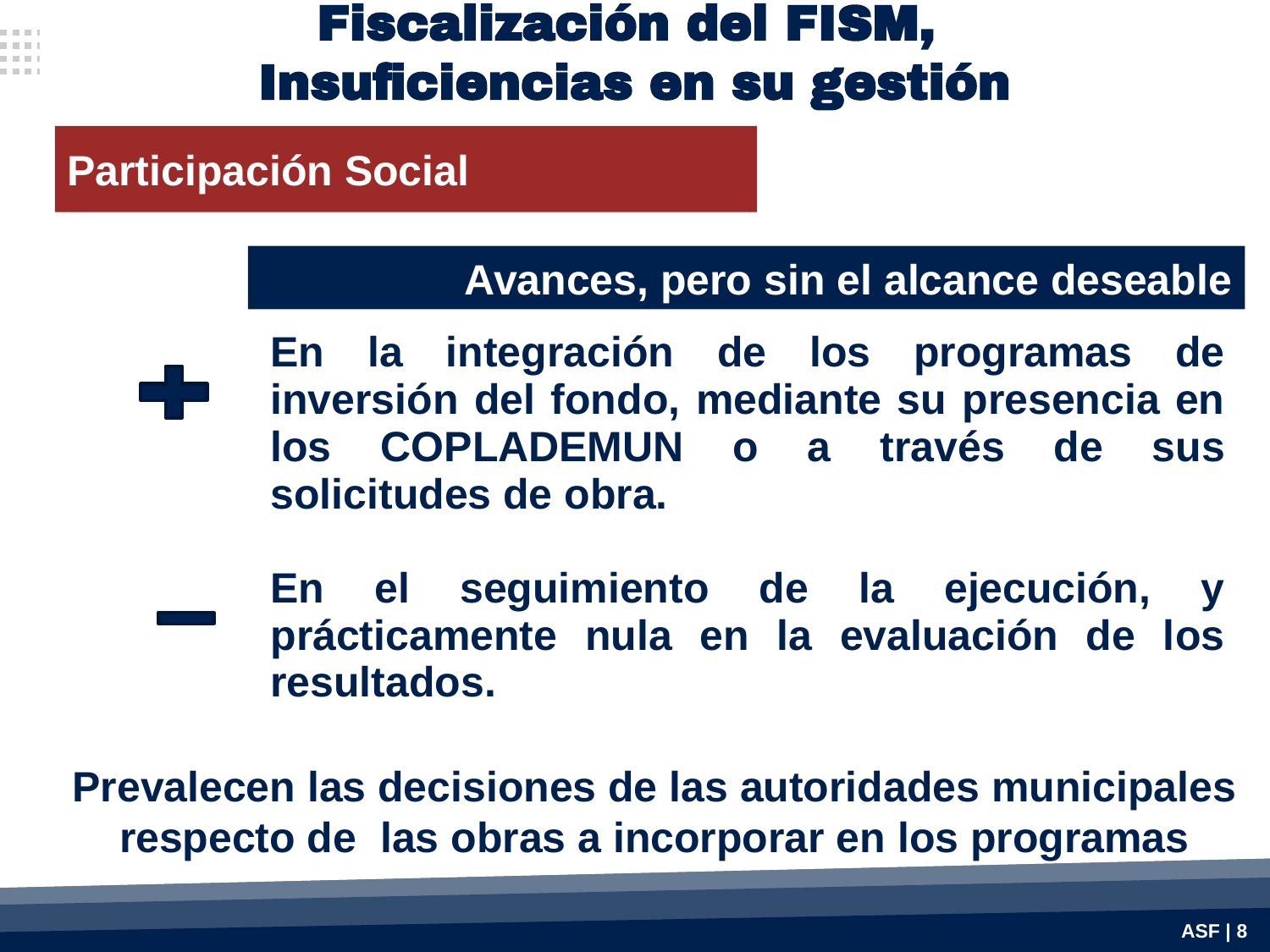

Fiscalización del FISM,
Insuficiencias en su gestión
Participación Social
| En la integración de los programas de inversión del fondo, mediante su presencia en los COPLADEMUN o a través de sus solicitudes de obra. En el seguimiento de la ejecución, y prácticamente nula en la evaluación de los resultados. |
| --- |
Avances, pero sin el alcance deseable

Prevalecen las decisiones de las autoridades municipales respecto de  las obras a incorporar en los programas
ASF | 8